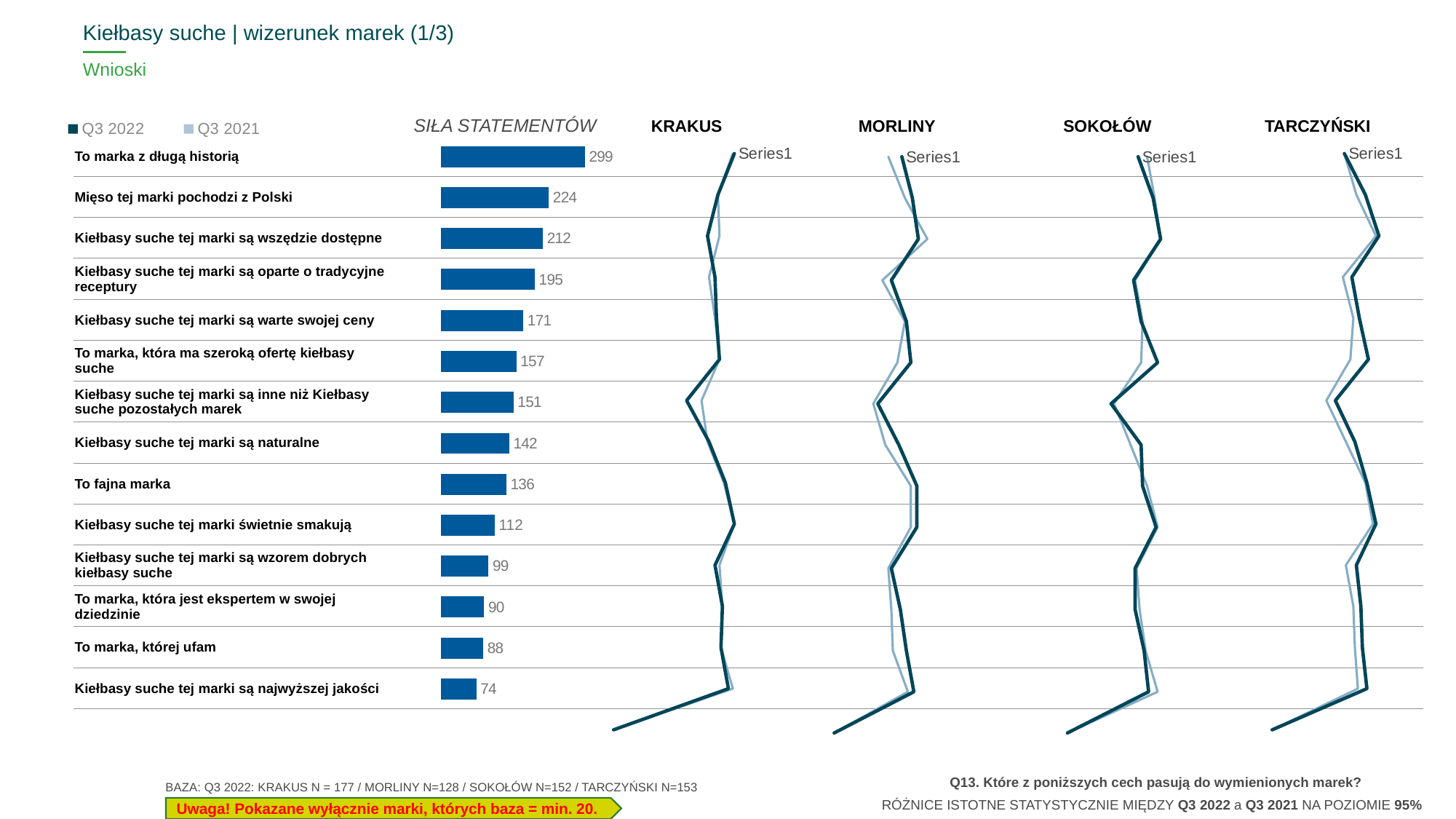

Kiełbasy suche | wizerunek marek (1/3)
# Wnioski
| KRAKUS | MORLINY | SOKOŁÓW | TARCZYŃSKI |
| --- | --- | --- | --- |

### Chart

| Category | Q3 2022 | Kolumna2 | Kolumna6 | Q3 2021 |
|---|---|---|---|---|
|  | None | None | None | None |
|  | None | None | None | None |
|  | None | None | None | None |
|  | None | None | None | None |
|  | None | None | None | None |
|  | None | None | None | None |
|  | None | None | None | None |
SIŁA STATEMENTÓW

### Chart

| Category | Q3 2022 | Q3 2021 |
|---|---|---|

### Chart

| Category | Q3 2022 | Q3 2021 |
|---|---|---|
| To marka z długą historią |  |
| --- | --- |
| Mięso tej marki pochodzi z Polski |  |
| Kiełbasy suche tej marki są wszędzie dostępne |  |
| Kiełbasy suche tej marki są oparte o tradycyjne receptury |  |
| Kiełbasy suche tej marki są warte swojej ceny |  |
| To marka, która ma szeroką ofertę kiełbasy suche |  |
| Kiełbasy suche tej marki są inne niż Kiełbasy suche pozostałych marek |  |
| Kiełbasy suche tej marki są naturalne |  |
| To fajna marka |  |
| Kiełbasy suche tej marki świetnie smakują |  |
| Kiełbasy suche tej marki są wzorem dobrych kiełbasy suche |  |
| To marka, która jest ekspertem w swojej dziedzinie |  |
| To marka, której ufam |  |
| Kiełbasy suche tej marki są najwyższej jakości |  |
|  |  |

### Chart

| Category | Seria 1 |
|---|---|
|  | 299.0 |
|  | 224.0 |
|  | 212.0 |
|  | 195.0 |
|  | 171.0 |
|  | 157.0 |
|  | 151.0 |
|  | 142.0 |
|  | 136.0 |
|  | 112.0 |
|  | 99.0 |
|  | 90.0 |
|  | 88.0 |
|  | 74.0 |
|  | None |

### Chart

| Category | Q3 2022 | Q3 2021 |
|---|---|---|

### Chart

| Category | Q3 2022 | Q3 2021 |
|---|---|---|
Q13. Które z poniższych cech pasują do wymienionych marek?

BAZA: Q3 2022: KRAKUS N = 177 / MORLINY N=128 / SOKOŁÓW N=152 / TARCZYŃSKI N=153
RÓŻNICE ISTOTNE STATYSTYCZNIE MIĘDZY Q3 2022 a Q3 2021 NA POZIOMIE 95%
Uwaga! Pokazane wyłącznie marki, których baza = min. 20.